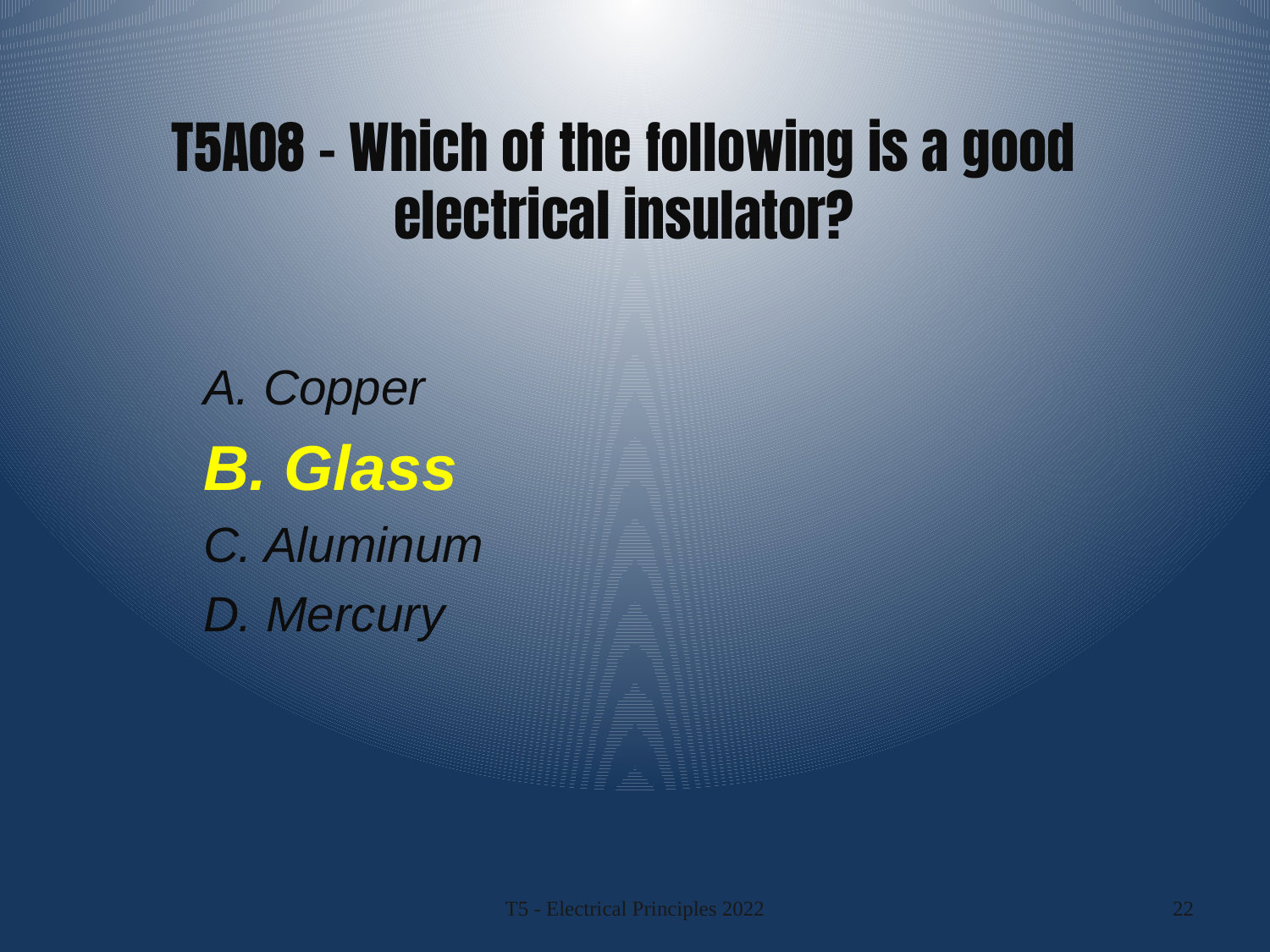

# T5A08 - Which of the following is a good electrical insulator?
A. Copper
B. Glass
C. Aluminum
D. Mercury

T5 - Electrical Principles 2022
22